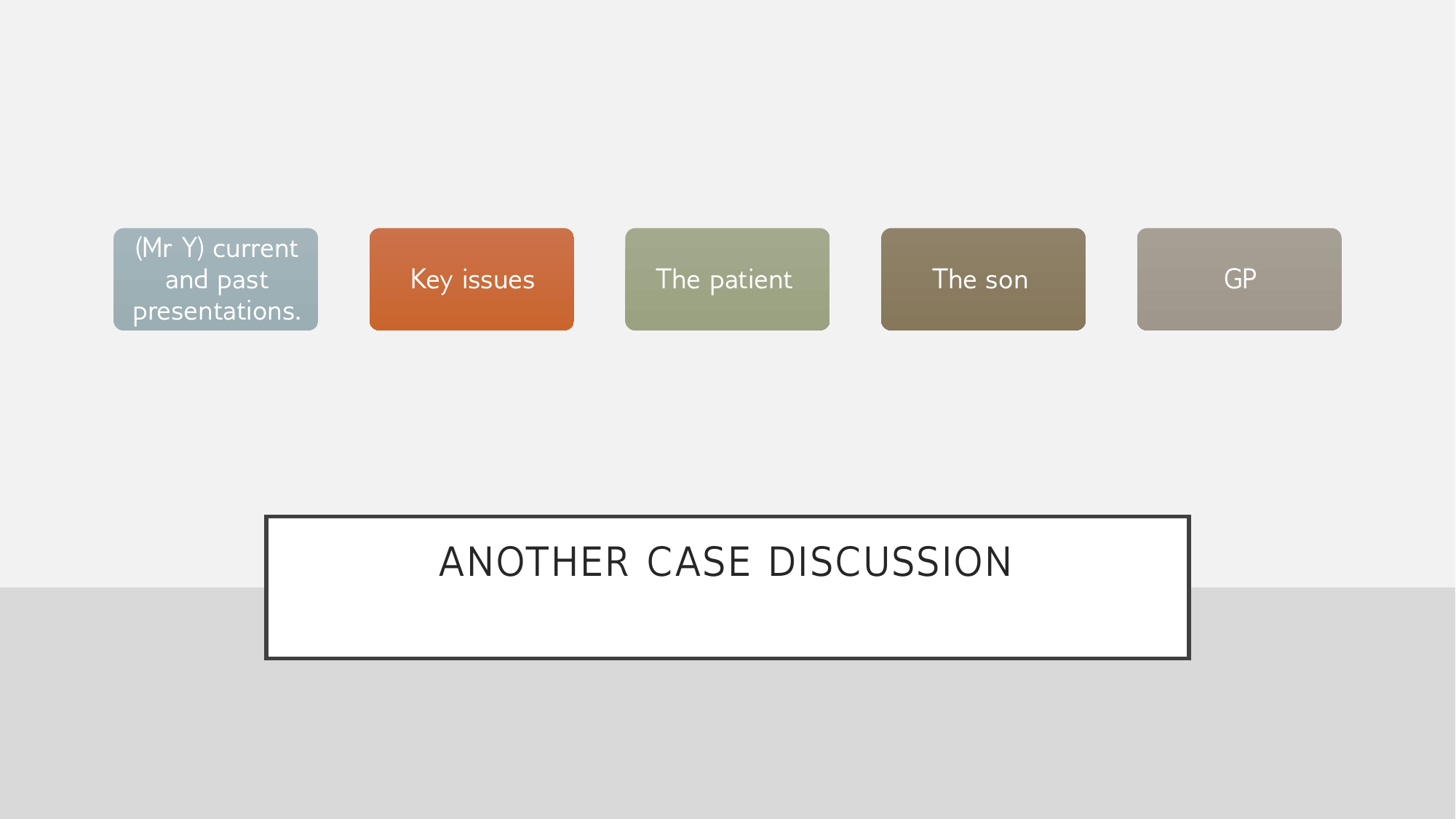

(Mr Y) current and past presentations.
Key issues
The patient
The son
GP
# Another case discussion